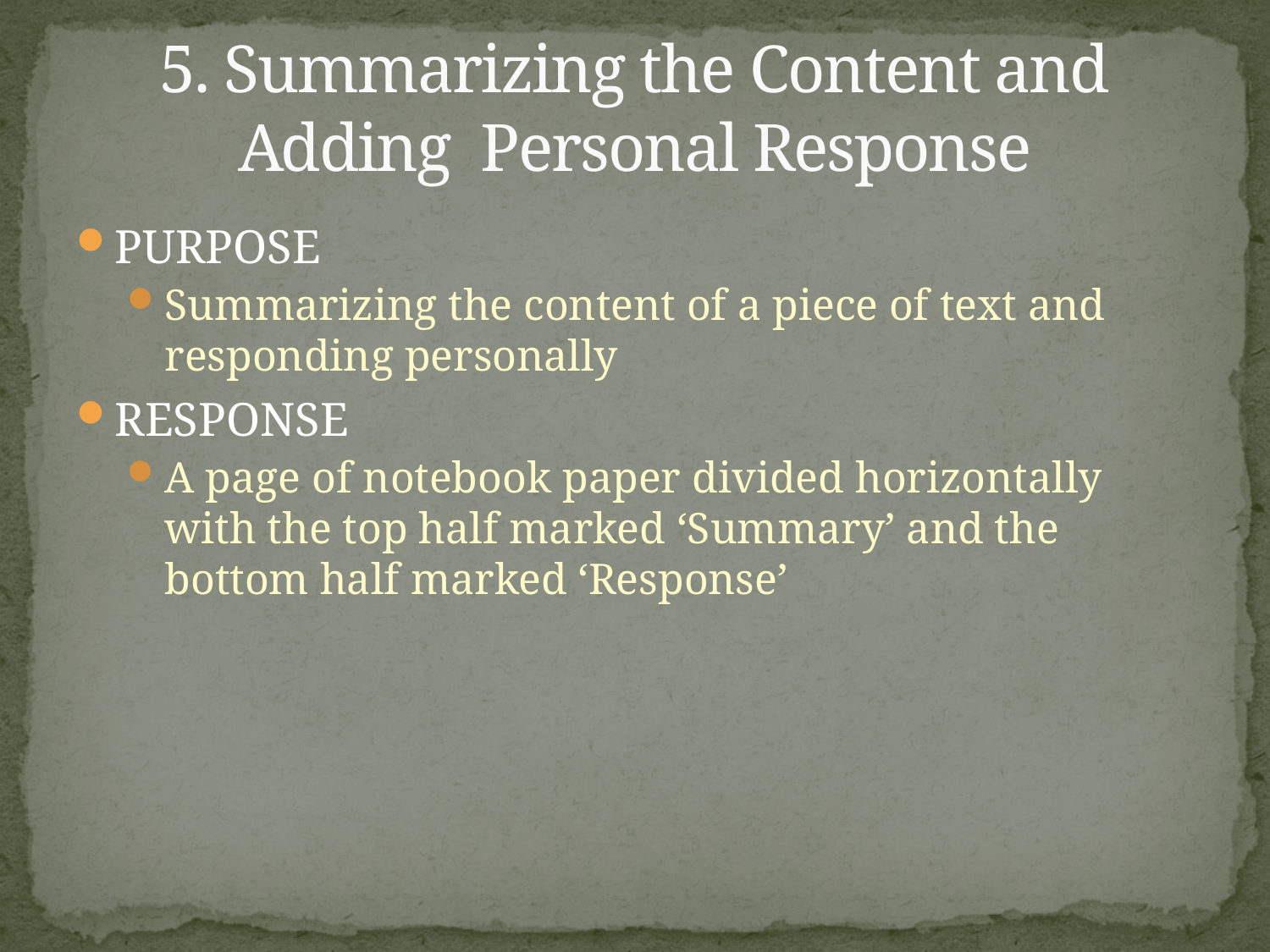

# 5. Summarizing the Content and Adding  Personal Response
PURPOSE
Summarizing the content of a piece of text and responding personally
RESPONSE
A page of notebook paper divided horizontally with the top half marked ‘Summary’ and the bottom half marked ‘Response’